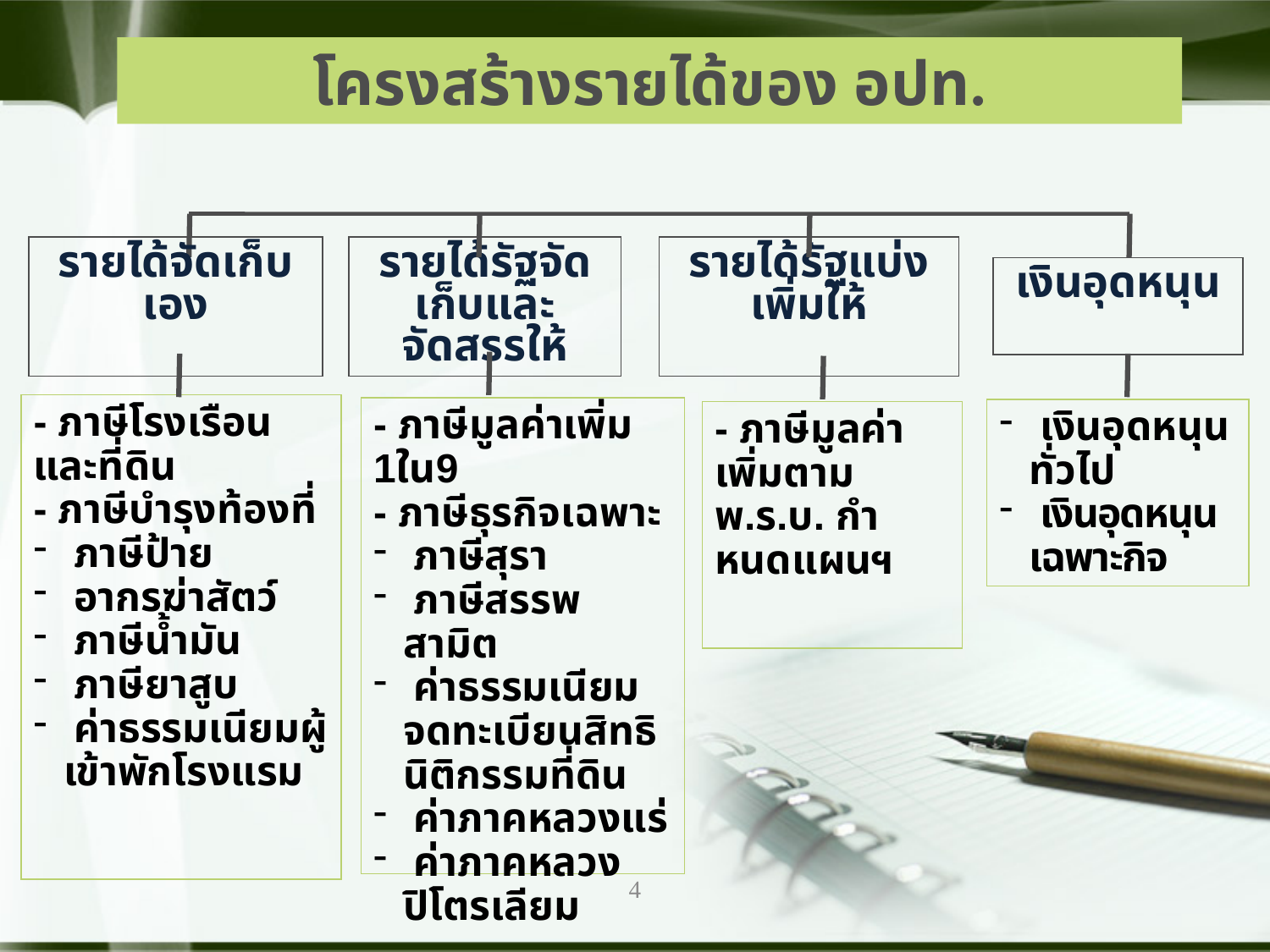

โครงสร้างรายได้ของ อปท.

รายได้จัดเก็บเอง

รายได้รัฐจัดเก็บและจัดสรรให้
รายได้รัฐแบ่งเพิ่มให้

เงินอุดหนุน

- ภาษีโรงเรือนและที่ดิน
- ภาษีบำรุงท้องที่
 ภาษีป้าย
 อากรฆ่าสัตว์
 ภาษีน้ำมัน
 ภาษียาสูบ
 ค่าธรรมเนียมผู้เข้าพักโรงแรม
- ภาษีมูลค่าเพิ่ม 1ใน9
- ภาษีธุรกิจเฉพาะ
 ภาษีสุรา
 ภาษีสรรพสามิต
 ค่าธรรมเนียมจดทะเบียนสิทธินิติกรรมที่ดิน
 ค่าภาคหลวงแร่
 ค่าภาคหลวงปิโตรเลียม
 เงินอุดหนุนทั่วไป
 เงินอุดหนุนเฉพาะกิจ
- ภาษีมูลค่าเพิ่มตาม พ.ร.บ. กำหนดแผนฯ
4